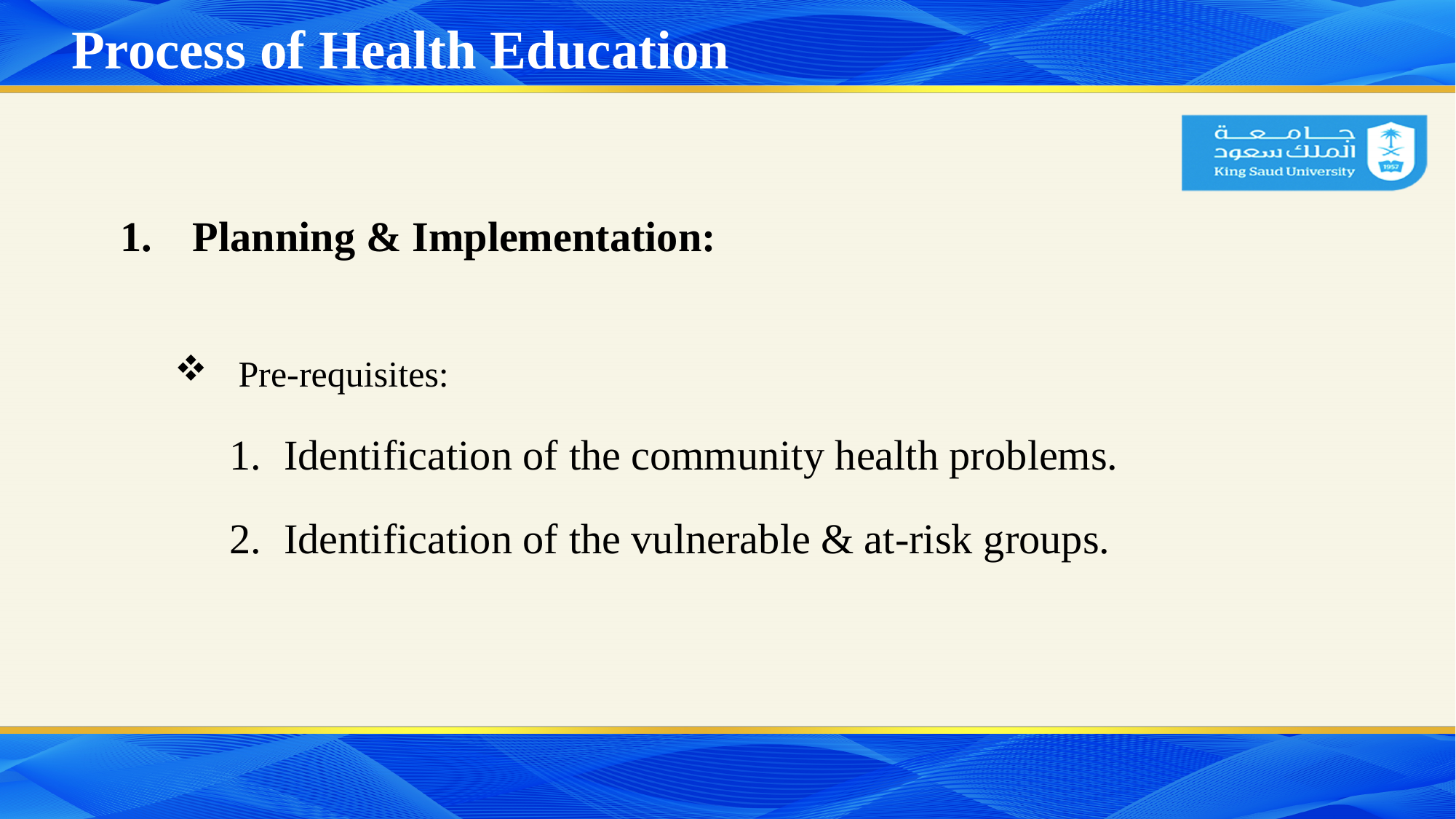

# Process of Health Education
Planning & Implementation:

Pre-requisites:
Identification of the community health problems.
Identification of the vulnerable & at-risk groups.